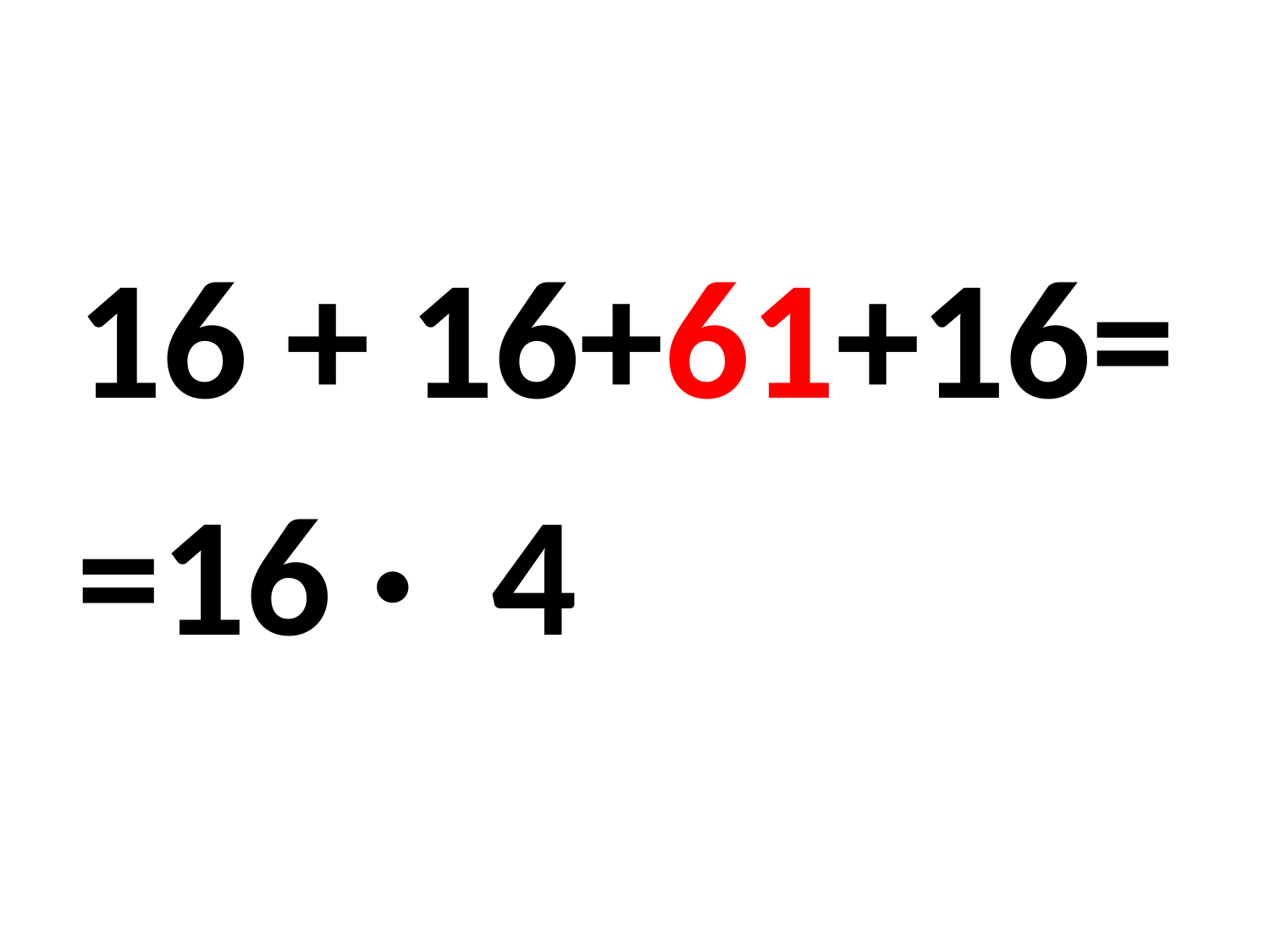

#
16 + 16+61+16=
=16 ·  4